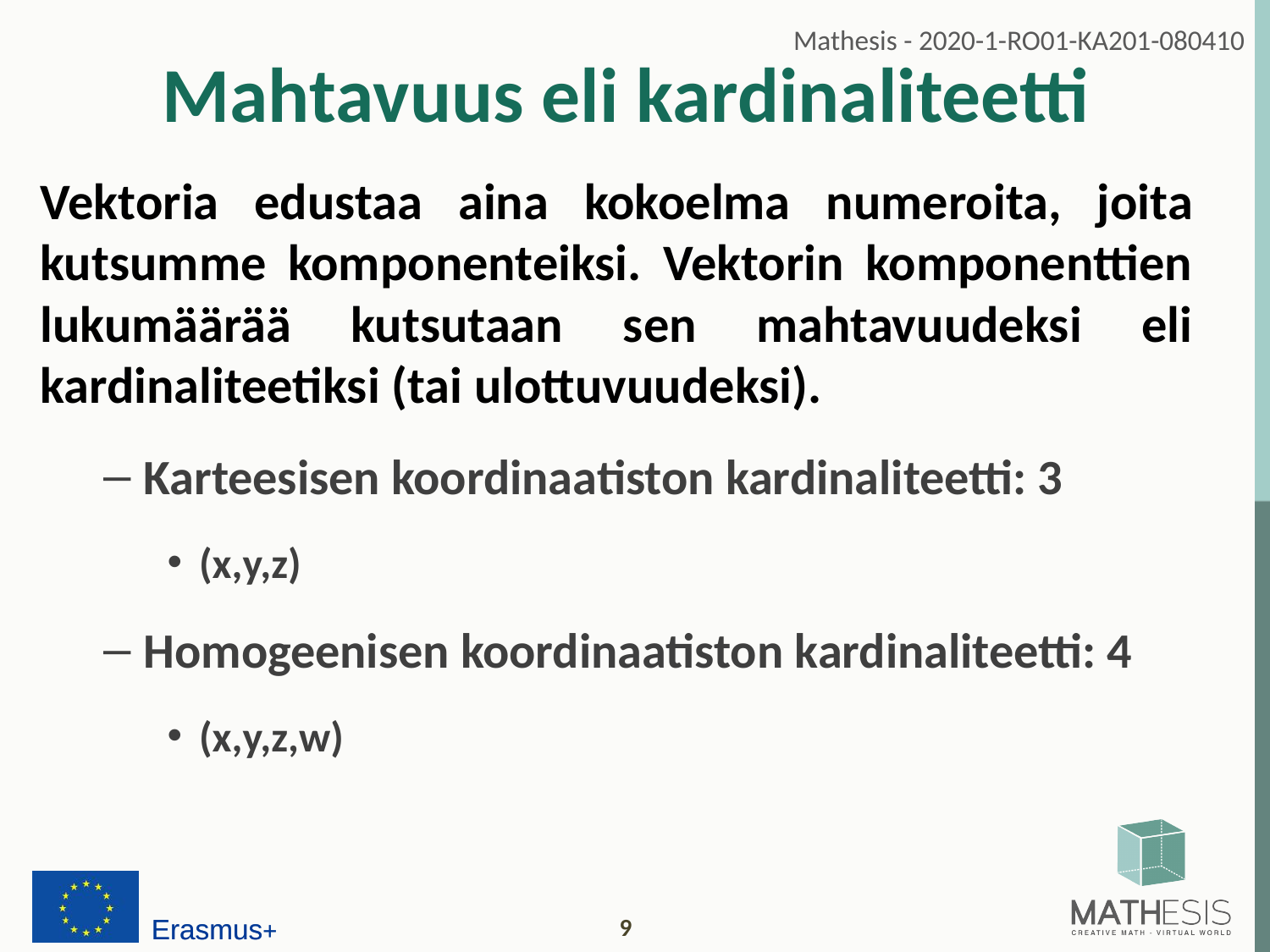

# Mahtavuus eli kardinaliteetti
Vektoria edustaa aina kokoelma numeroita, joita kutsumme komponenteiksi. Vektorin komponenttien lukumäärää kutsutaan sen mahtavuudeksi eli kardinaliteetiksi (tai ulottuvuudeksi).
Karteesisen koordinaatiston kardinaliteetti: 3
(x,y,z)
Homogeenisen koordinaatiston kardinaliteetti: 4
(x,y,z,w)